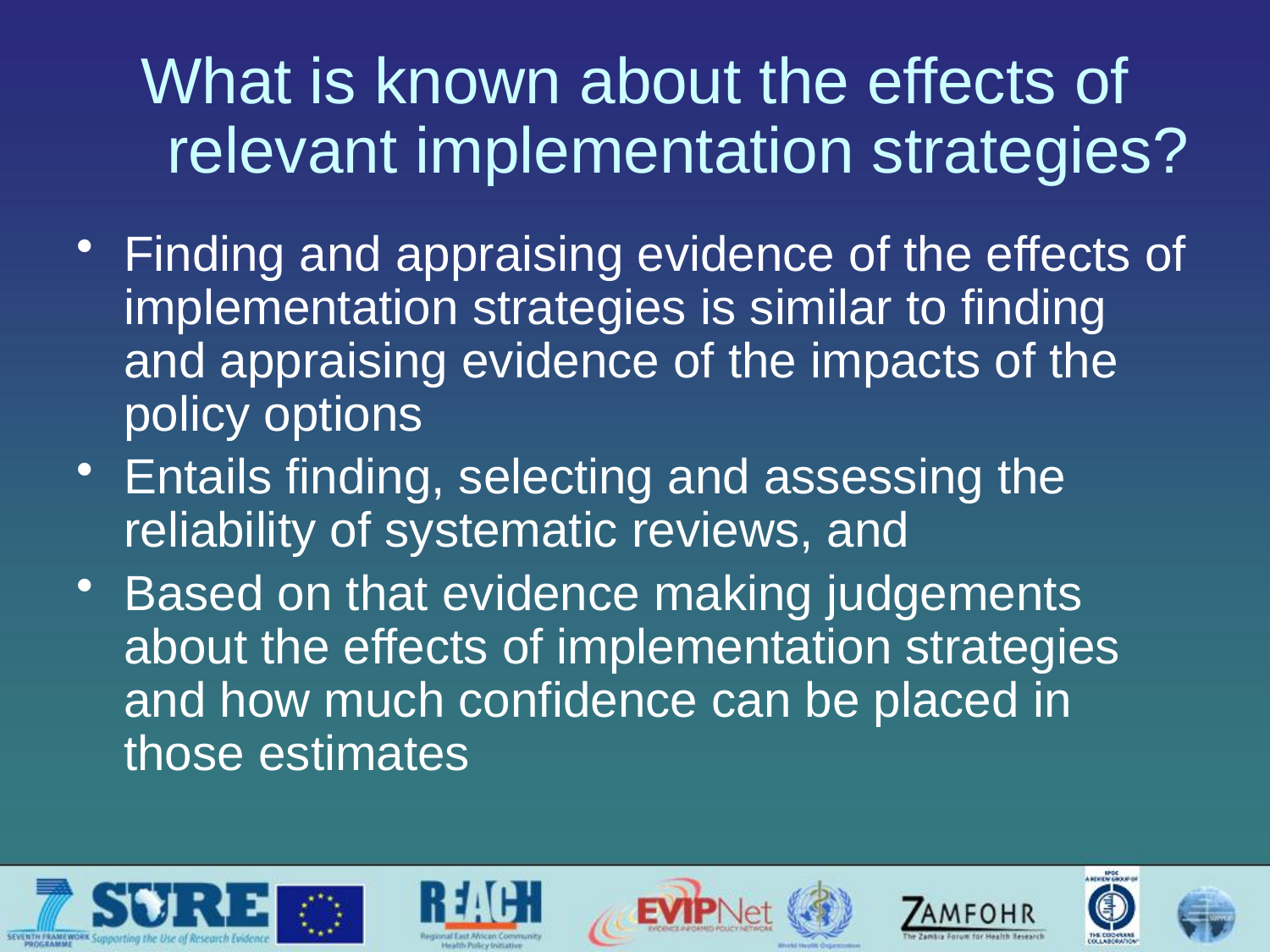

# What is known about the effects of relevant implementation strategies?
Finding and appraising evidence of the effects of implementation strategies is similar to finding and appraising evidence of the impacts of the policy options
Entails finding, selecting and assessing the reliability of systematic reviews, and
Based on that evidence making judgements about the effects of implementation strategies and how much confidence can be placed in those estimates